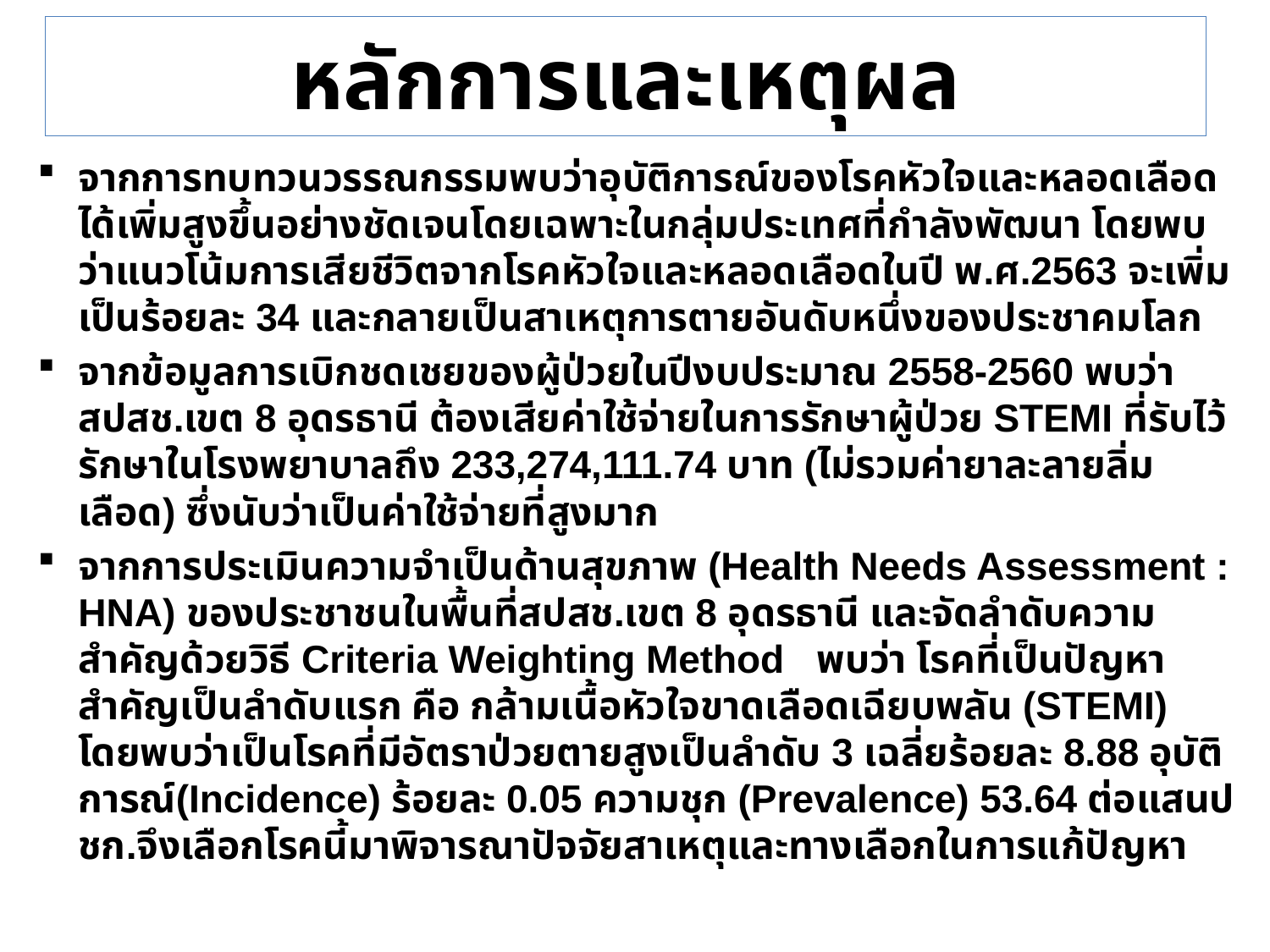

# หลักการและเหตุผล
จากการทบทวนวรรณกรรมพบว่าอุบัติการณ์ของโรคหัวใจและหลอดเลือดได้เพิ่มสูงขึ้นอย่างชัดเจนโดยเฉพาะในกลุ่มประเทศที่กำลังพัฒนา โดยพบว่าแนวโน้มการเสียชีวิตจากโรคหัวใจและหลอดเลือดในปี พ.ศ.2563 จะเพิ่มเป็นร้อยละ 34 และกลายเป็นสาเหตุการตายอันดับหนึ่งของประชาคมโลก
จากข้อมูลการเบิกชดเชยของผู้ป่วยในปีงบประมาณ 2558-2560 พบว่า สปสช.เขต 8 อุดรธานี ต้องเสียค่าใช้จ่ายในการรักษาผู้ป่วย STEMI ที่รับไว้รักษาในโรงพยาบาลถึง 233,274,111.74 บาท (ไม่รวมค่ายาละลายลิ่มเลือด) ซึ่งนับว่าเป็นค่าใช้จ่ายที่สูงมาก
จากการประเมินความจำเป็นด้านสุขภาพ (Health Needs Assessment : HNA) ของประชาชนในพื้นที่สปสช.เขต 8 อุดรธานี และจัดลำดับความสำคัญด้วยวิธี Criteria Weighting Method   พบว่า โรคที่เป็นปัญหาสำคัญเป็นลำดับแรก คือ กล้ามเนื้อหัวใจขาดเลือดเฉียบพลัน (STEMI) โดยพบว่าเป็นโรคที่มีอัตราป่วยตายสูงเป็นลำดับ 3 เฉลี่ยร้อยละ 8.88 อุบัติการณ์(Incidence) ร้อยละ 0.05 ความชุก (Prevalence) 53.64 ต่อแสนปชก.จึงเลือกโรคนี้มาพิจารณาปัจจัยสาเหตุและทางเลือกในการแก้ปัญหา